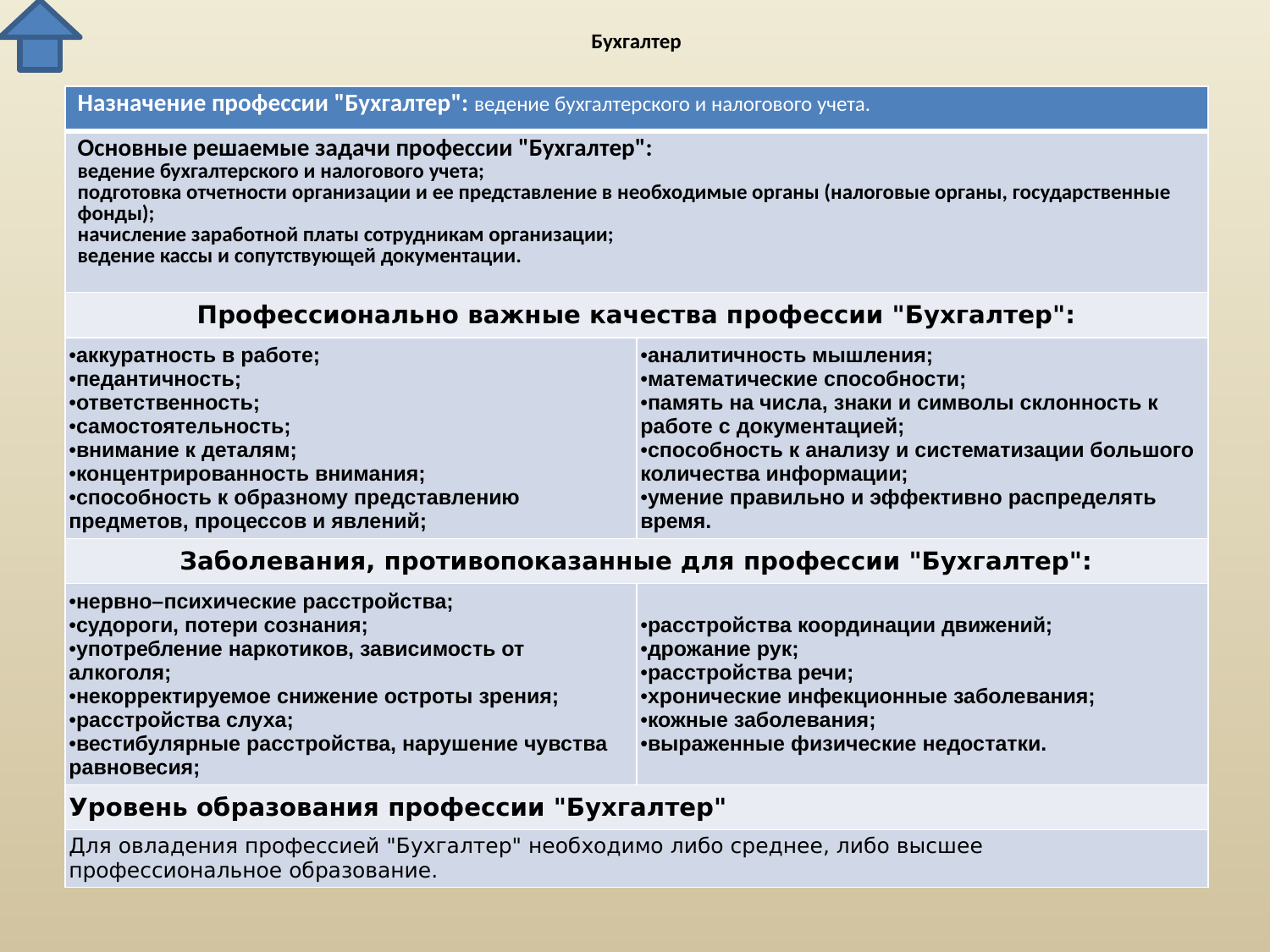

# Бухгалтер
| Назначение профессии "Бухгалтер": ведение бухгалтерского и налогового учета. |  |
| --- | --- |
| Основные решаемые задачи профессии "Бухгалтер": ведение бухгалтерского и налогового учета; подготовка отчетности организации и ее представление в необходимые органы (налоговые органы, государственные фонды); начисление заработной платы сотрудникам организации; ведение кассы и сопутствующей документации. |  |
| Профессионально важные качества профессии "Бухгалтер": |  |
| аккуратность в работе; педантичность; ответственность; самостоятельность; внимание к деталям; концентрированность внимания; способность к образному представлению предметов, процессов и явлений; | аналитичность мышления; математические способности; память на числа, знаки и символы склонность к работе с документацией; способность к анализу и систематизации большого количества информации; умение правильно и эффективно распределять время. |
| Заболевания, противопоказанные для профессии "Бухгалтер": |  |
| нервно–психические расстройства; судороги, потери сознания; употребление наркотиков, зависимость от алкоголя; некорректируемое снижение остроты зрения; расстройства слуха; вестибулярные расстройства, нарушение чувства равновесия; | расстройства координации движений; дрожание рук; расстройства речи; хронические инфекционные заболевания; кожные заболевания; выраженные физические недостатки. |
| Уровень образования профессии "Бухгалтер" |  |
| Для овладения профессией "Бухгалтер" необходимо либо среднее, либо высшее профессиональное образование. |  |